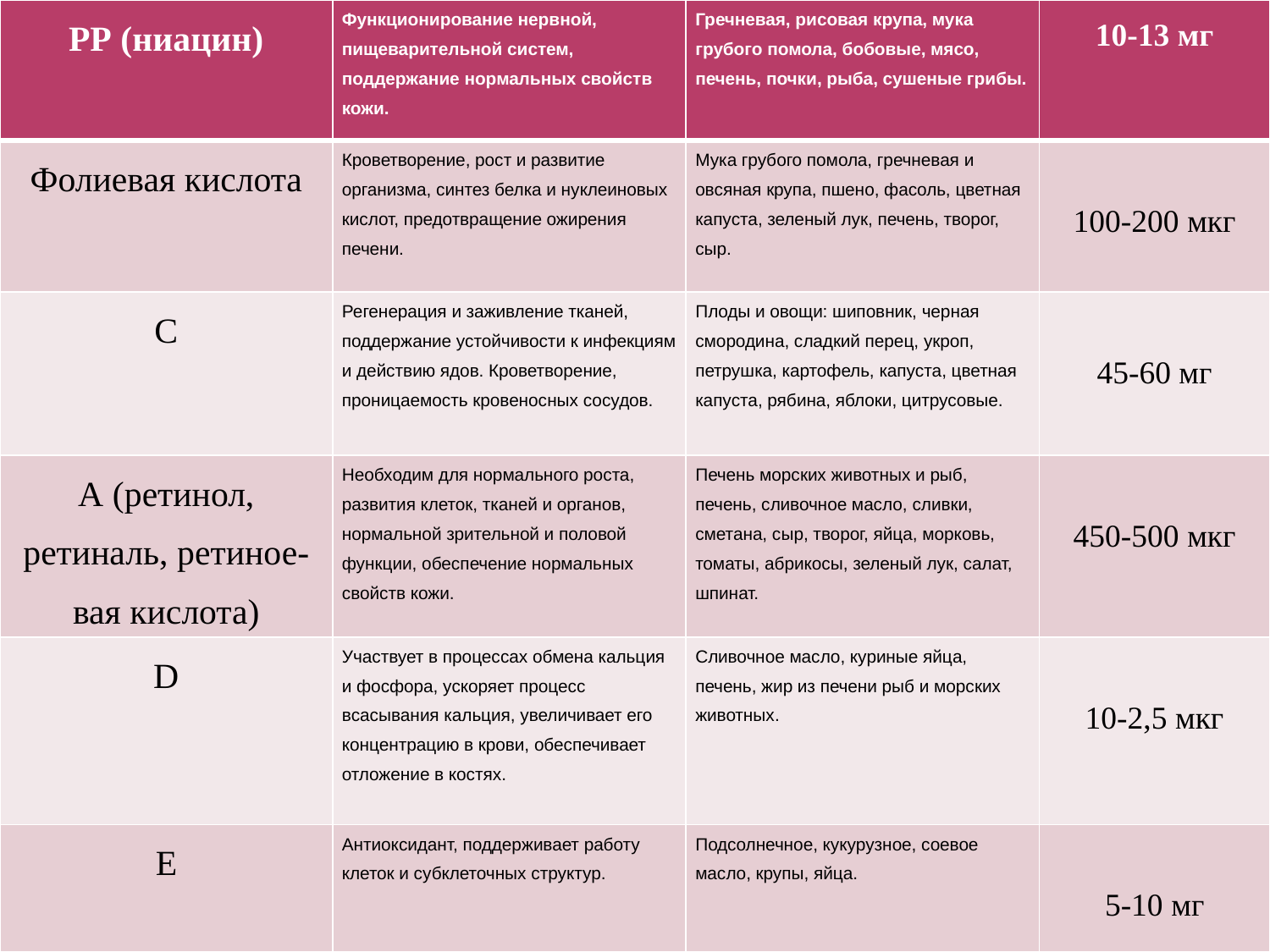

| РР (ниацин) | Функционирование нервной, пищеварительной систем, поддержание нормальных свойств кожи. | Гречневая, рисовая крупа, мука грубого помола, бобовые, мясо, печень, почки, рыба, сушеные грибы. | 10-13 мг |
| --- | --- | --- | --- |
| Фолиевая кислота | Кроветворение, рост и развитие организма, синтез белка и нуклеиновых кислот, предотвращение ожирения печени. | Мука грубого помола, гречневая и овсяная крупа, пшено, фасоль, цветная капуста, зеленый лук, печень, творог, сыр. | 100-200 мкг |
| С | Регенерация и заживление тканей, поддержание устойчивости к инфекциям и действию ядов. Кроветворение, проницаемость кровеносных сосудов. | Плоды и овощи: шиповник, черная смородина, сладкий перец, укроп, петрушка, картофель, капуста, цветная капуста, рябина, яблоки, цитрусовые. | 45-60 мг |
| А (ретинол, ретиналь, ретиное-вая кислота) | Необходим для нормального роста, развития клеток, тканей и органов, нормальной зрительной и половой функции, обеспечение нормальных свойств кожи. | Печень морских животных и рыб, печень, сливочное масло, сливки, сметана, сыр, творог, яйца, морковь, томаты, абрикосы, зеленый лук, салат, шпинат. | 450-500 мкг |
| D | Участвует в процессах обмена кальция и фосфора, ускоряет процесс всасывания кальция, увеличивает его концентрацию в крови, обеспечивает отложение в костях. | Сливочное масло, куриные яйца, печень, жир из печени рыб и морских животных. | 10-2,5 мкг |
| Е | Антиоксидант, поддерживает работу клеток и субклеточных структур. | Подсолнечное, кукурузное, соевое масло, крупы, яйца. | 5-10 мг |
#